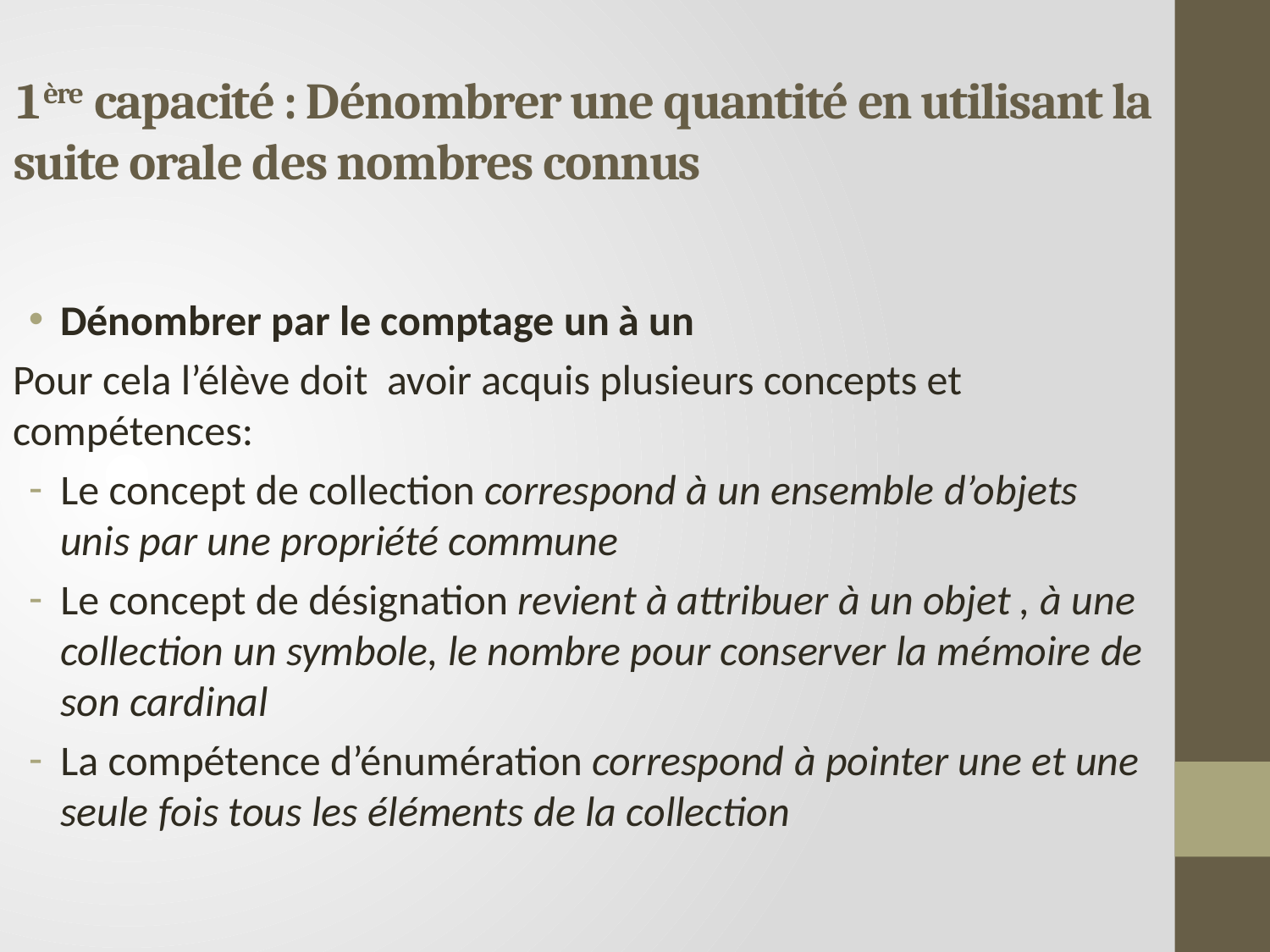

# 1ère capacité : Dénombrer une quantité en utilisant la suite orale des nombres connus
Dénombrer par le comptage un à un
Pour cela l’élève doit  avoir acquis plusieurs concepts et compétences:
Le concept de collection correspond à un ensemble d’objets unis par une propriété commune
Le concept de désignation revient à attribuer à un objet , à une collection un symbole, le nombre pour conserver la mémoire de son cardinal
La compétence d’énumération correspond à pointer une et une seule fois tous les éléments de la collection